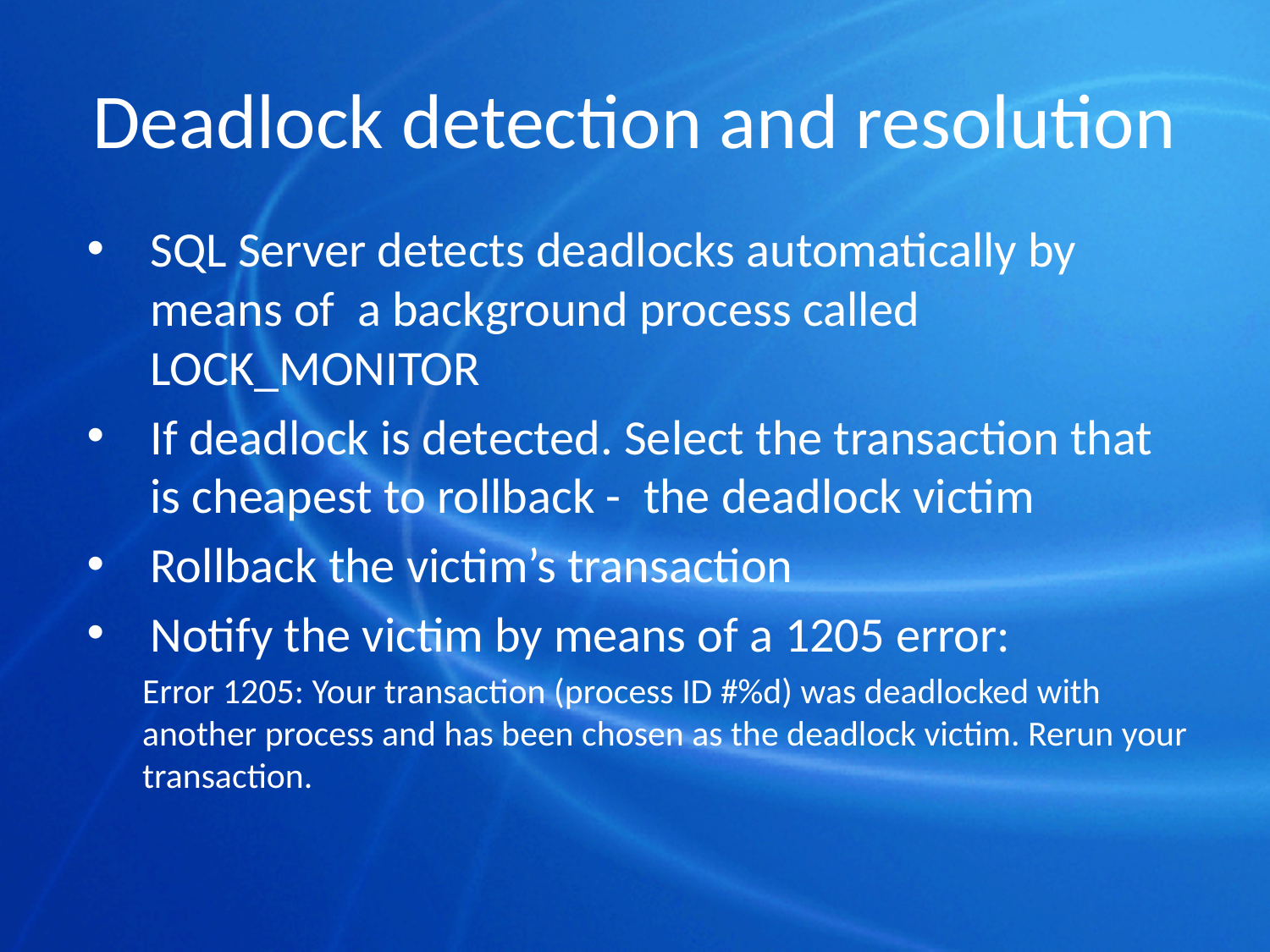

# Deadlock detection and resolution
SQL Server detects deadlocks automatically by means of  a background process called LOCK_MONITOR
If deadlock is detected. Select the transaction that is cheapest to rollback -  the deadlock victim
Rollback the victim’s transaction
Notify the victim by means of a 1205 error:
Error 1205: Your transaction (process ID #%d) was deadlocked with another process and has been chosen as the deadlock victim. Rerun your transaction.